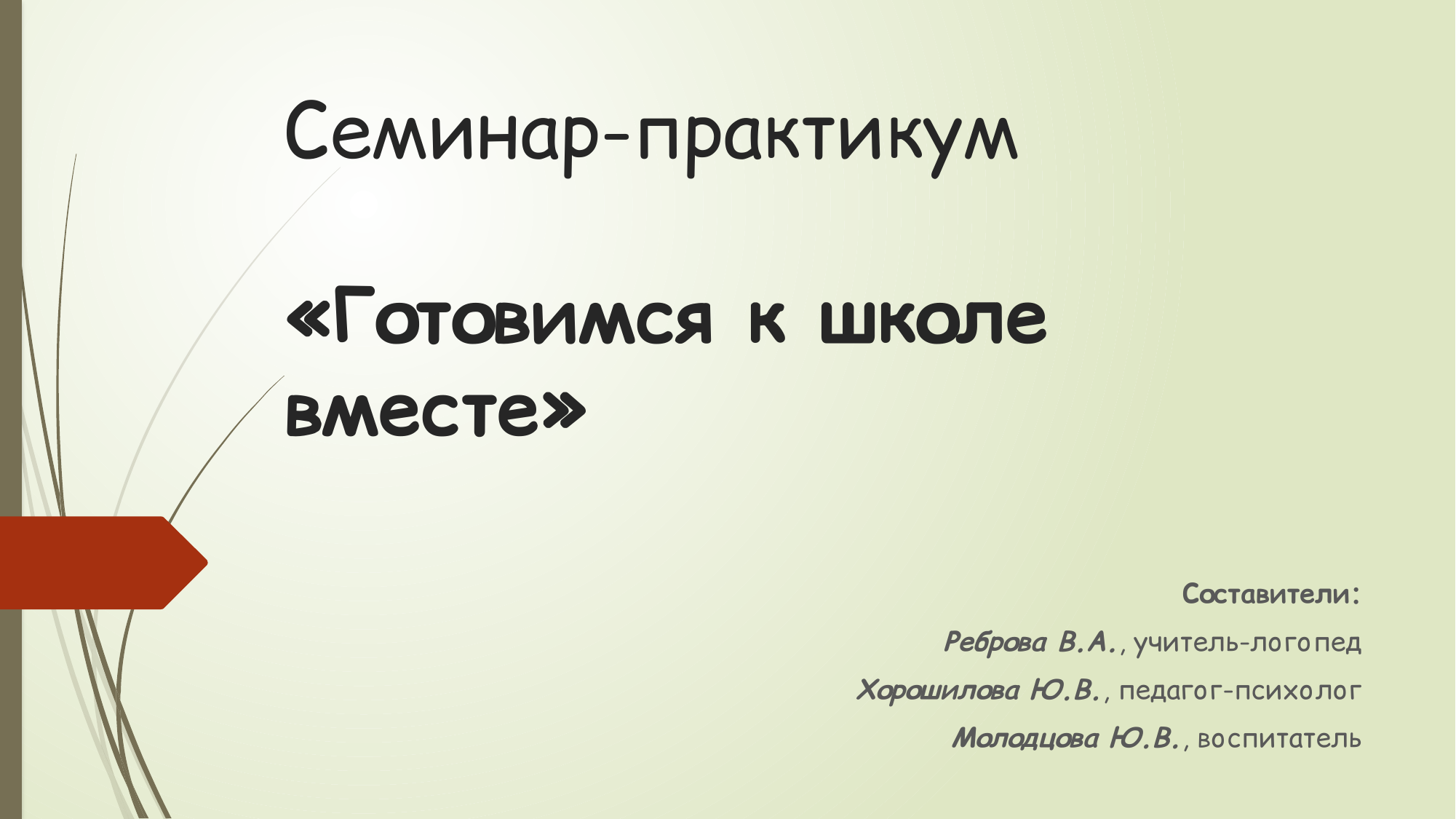

# Семинар-практикум «Готовимся к школе вместе»
Составители:
Реброва В.А., учитель-логопед
Хорошилова Ю.В., педагог-психолог
Молодцова Ю.В., воспитатель